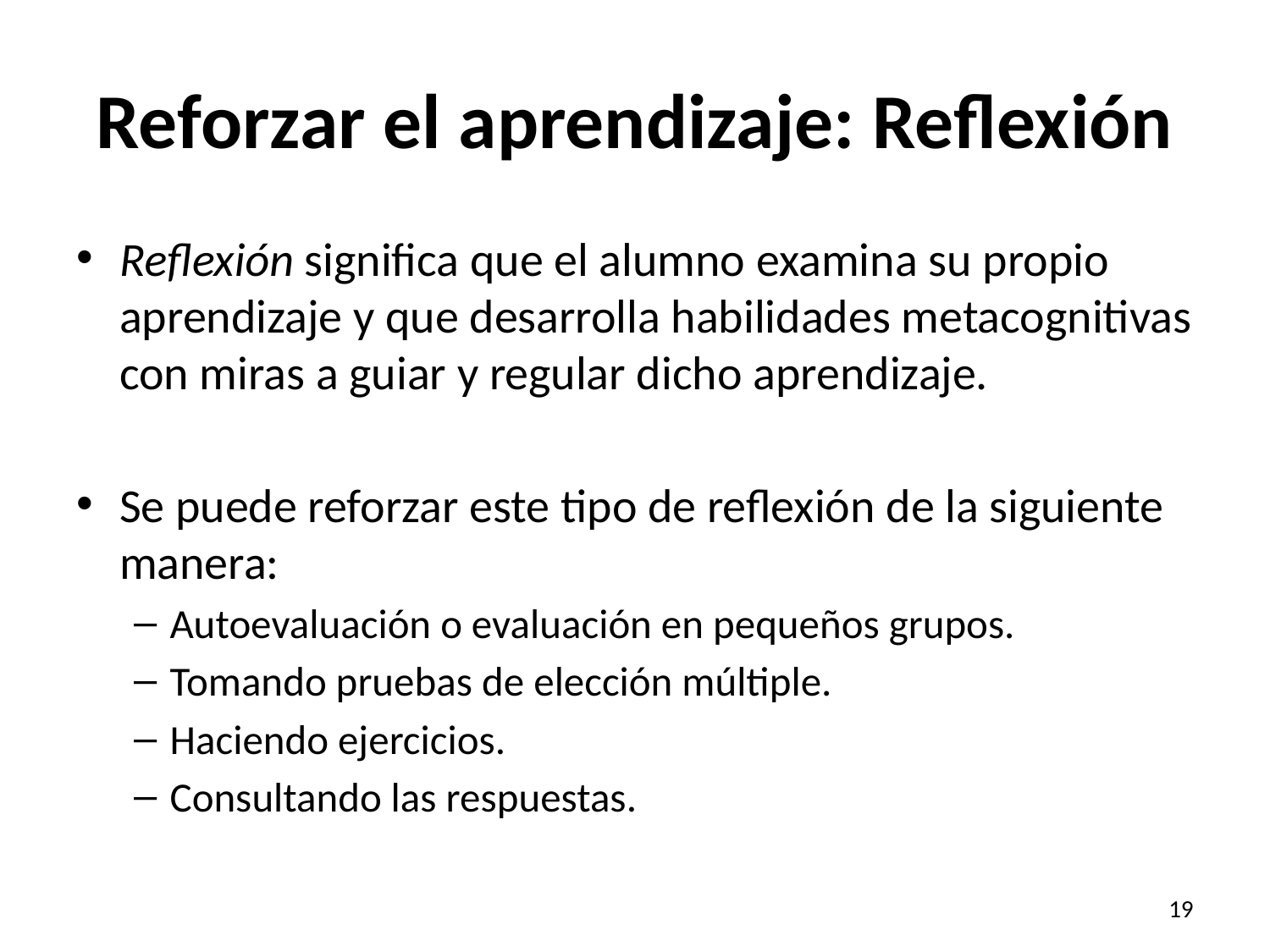

# Reforzar el aprendizaje: Reflexión
Reflexión significa que el alumno examina su propio aprendizaje y que desarrolla habilidades metacognitivas con miras a guiar y regular dicho aprendizaje.

Se puede reforzar este tipo de reflexión de la siguiente manera:
Autoevaluación o evaluación en pequeños grupos.
Tomando pruebas de elección múltiple.
Haciendo ejercicios.
Consultando las respuestas.
19